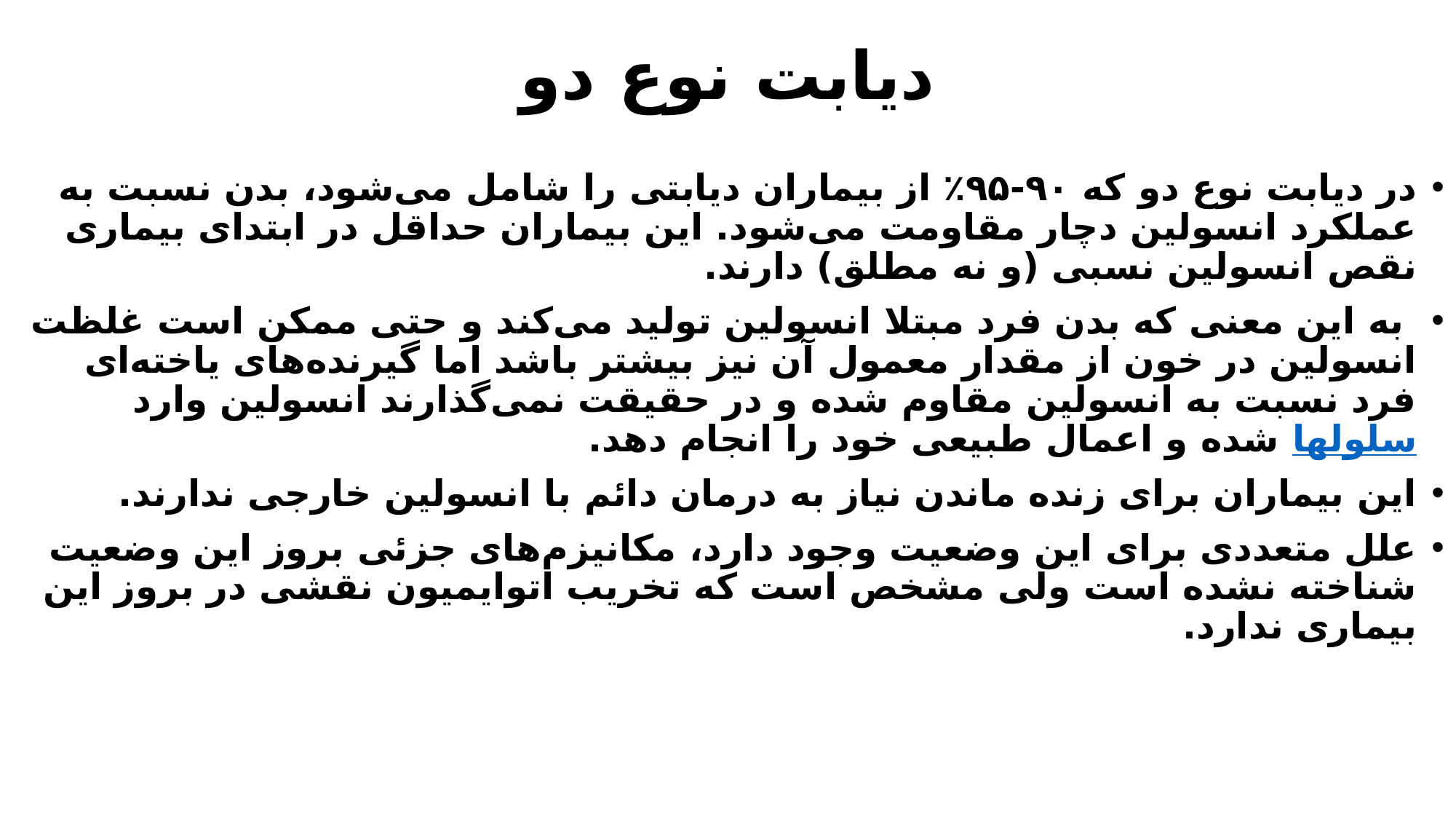

# دیابت نوع دو
در دیابت نوع دو که ۹۰-۹۵٪ از بیماران دیابتی را شامل می‌شود، بدن نسبت به عملکرد انسولین دچار مقاومت می‌شود. این بیماران حداقل در ابتدای بیماری نقص انسولین نسبی (و نه مطلق) دارند.
 به این معنی که بدن فرد مبتلا انسولین تولید می‌کند و حتی ممکن است غلظت انسولین در خون از مقدار معمول آن نیز بیشتر باشد اما گیرنده‌های یاخته‌ای فرد نسبت به انسولین مقاوم شده و در حقیقت نمی‌گذارند انسولین وارد سلولها شده و اعمال طبیعی خود را انجام دهد.
این بیماران برای زنده ماندن نیاز به درمان دائم با انسولین خارجی ندارند.
علل متعددی برای این وضعیت وجود دارد، مکانیزم‌های جزئی بروز این وضعیت شناخته نشده است ولی مشخص است که تخریب اتوایمیون نقشی در بروز این بیماری ندارد.